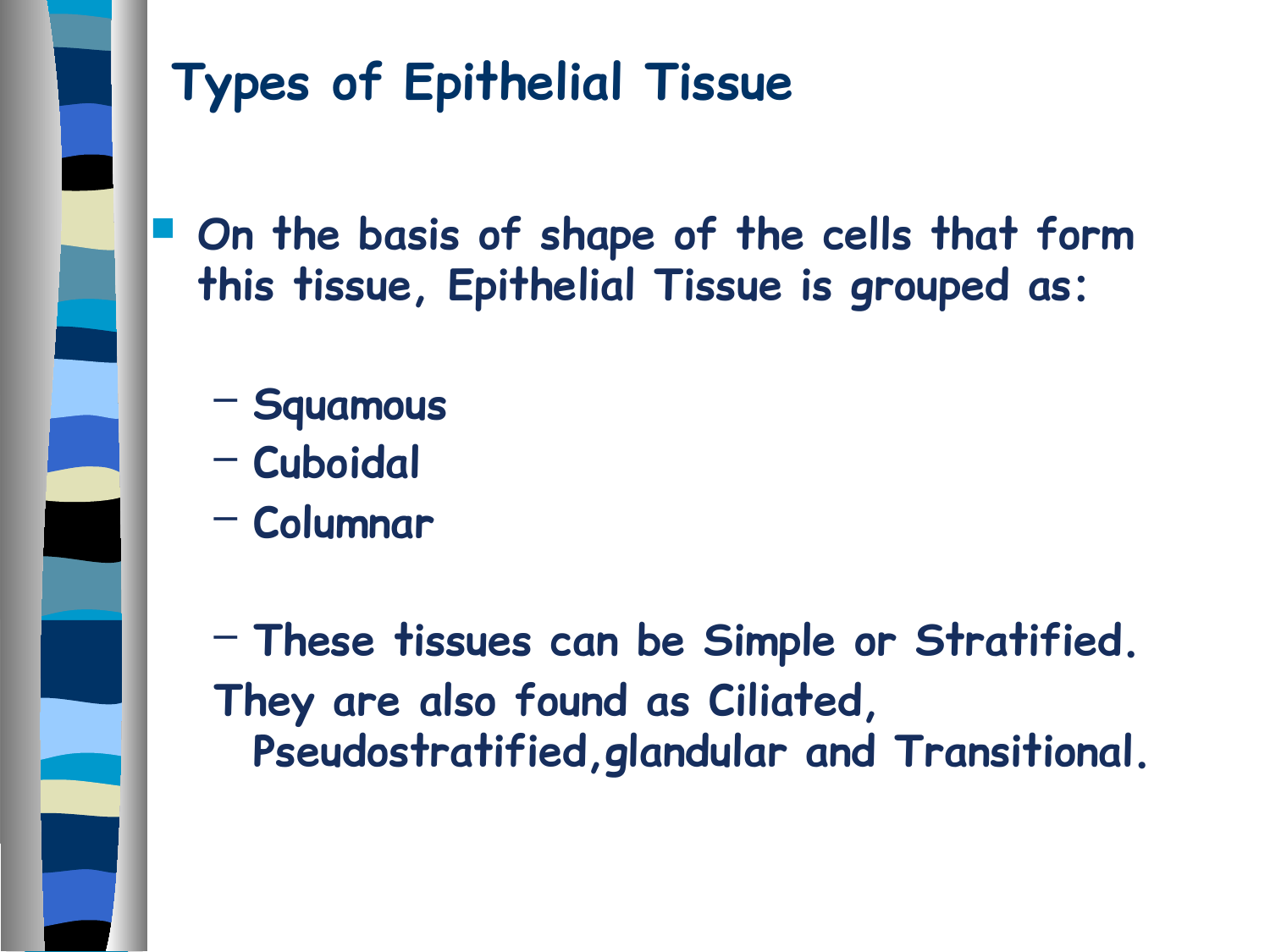

# Types of Epithelial Tissue
On the basis of shape of the cells that form this tissue, Epithelial Tissue is grouped as:

Squamous
Cuboidal
Columnar

These tissues can be Simple or Stratified.
They are also found as Ciliated, Pseudostratified,glandular and Transitional.